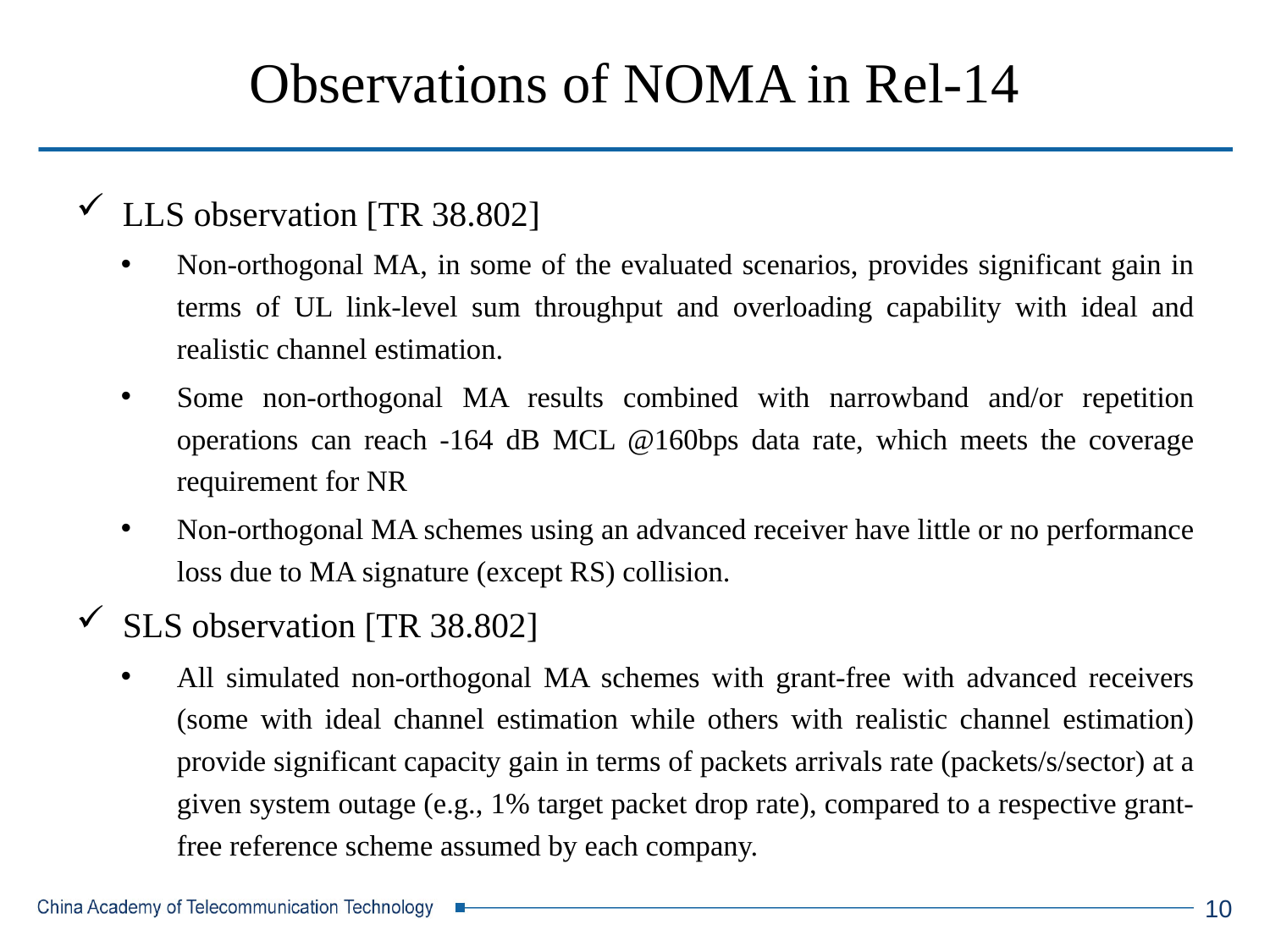

# Observations of NOMA in Rel-14
LLS observation [TR 38.802]
Non-orthogonal MA, in some of the evaluated scenarios, provides significant gain in terms of UL link-level sum throughput and overloading capability with ideal and realistic channel estimation.
Some non-orthogonal MA results combined with narrowband and/or repetition operations can reach -164 dB MCL @160bps data rate, which meets the coverage requirement for NR
Non-orthogonal MA schemes using an advanced receiver have little or no performance loss due to MA signature (except RS) collision.
SLS observation [TR 38.802]
All simulated non-orthogonal MA schemes with grant-free with advanced receivers (some with ideal channel estimation while others with realistic channel estimation) provide significant capacity gain in terms of packets arrivals rate (packets/s/sector) at a given system outage (e.g., 1% target packet drop rate), compared to a respective grant-free reference scheme assumed by each company.

10